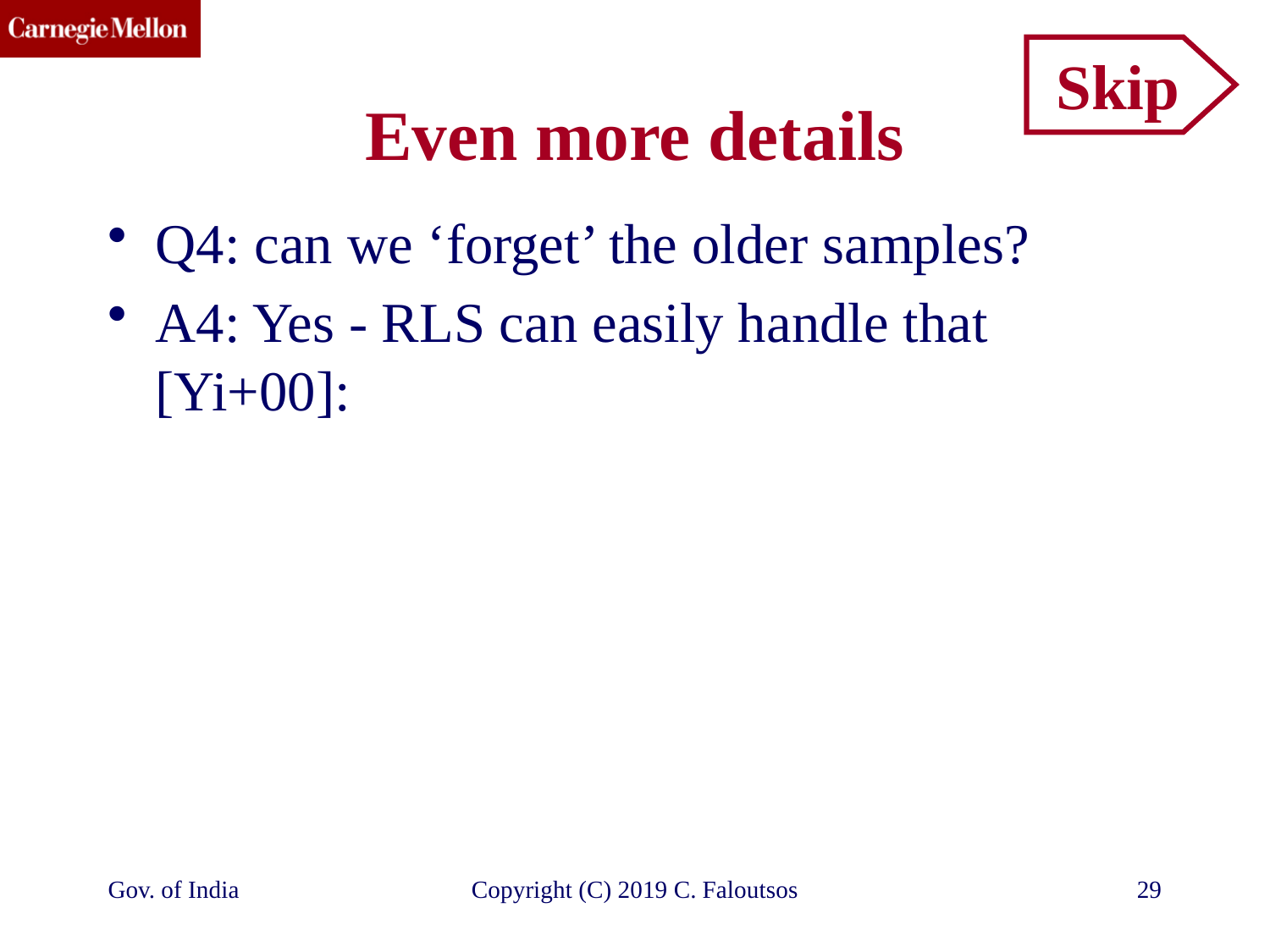

Skip
# Even more details
Q4: can we ‘forget’ the older samples?
A4: Yes - RLS can easily handle that [Yi+00]:
Gov. of India
Copyright (C) 2019 C. Faloutsos
29